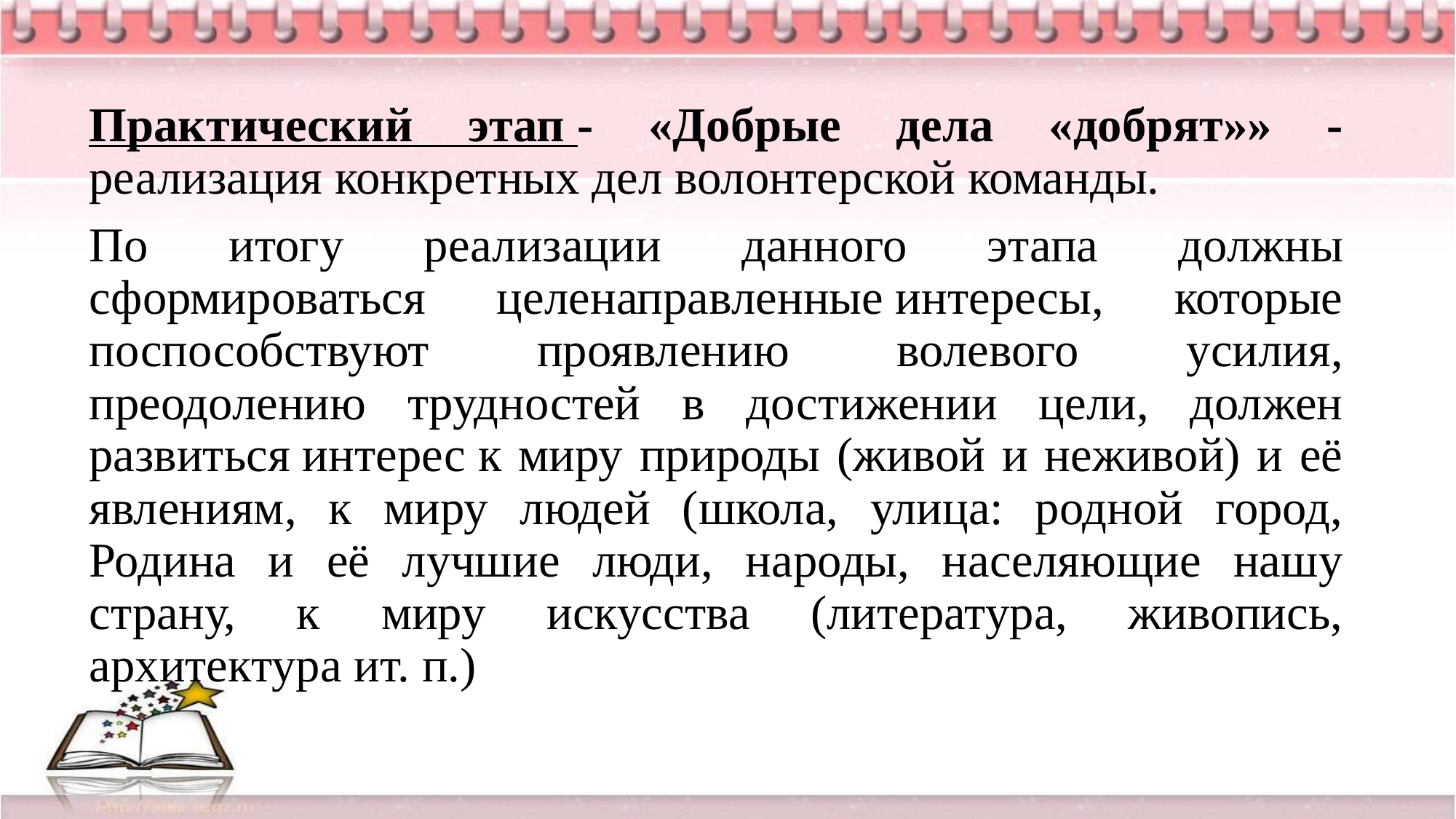

Практический этап - «Добрые дела «добрят»» -реализация конкретных дел волонтерской команды.
По итогу реализации данного этапа должны сформироваться целенаправленные интересы, которые поспособствуют проявлению волевого усилия, преодолению трудностей в достижении цели, должен развиться интерес к миру природы (живой и неживой) и её явлениям, к миру людей (школа, улица: родной город, Родина и её лучшие люди, народы, населяющие нашу страну, к миру искусства (литература, живопись, архитектура ит. п.)